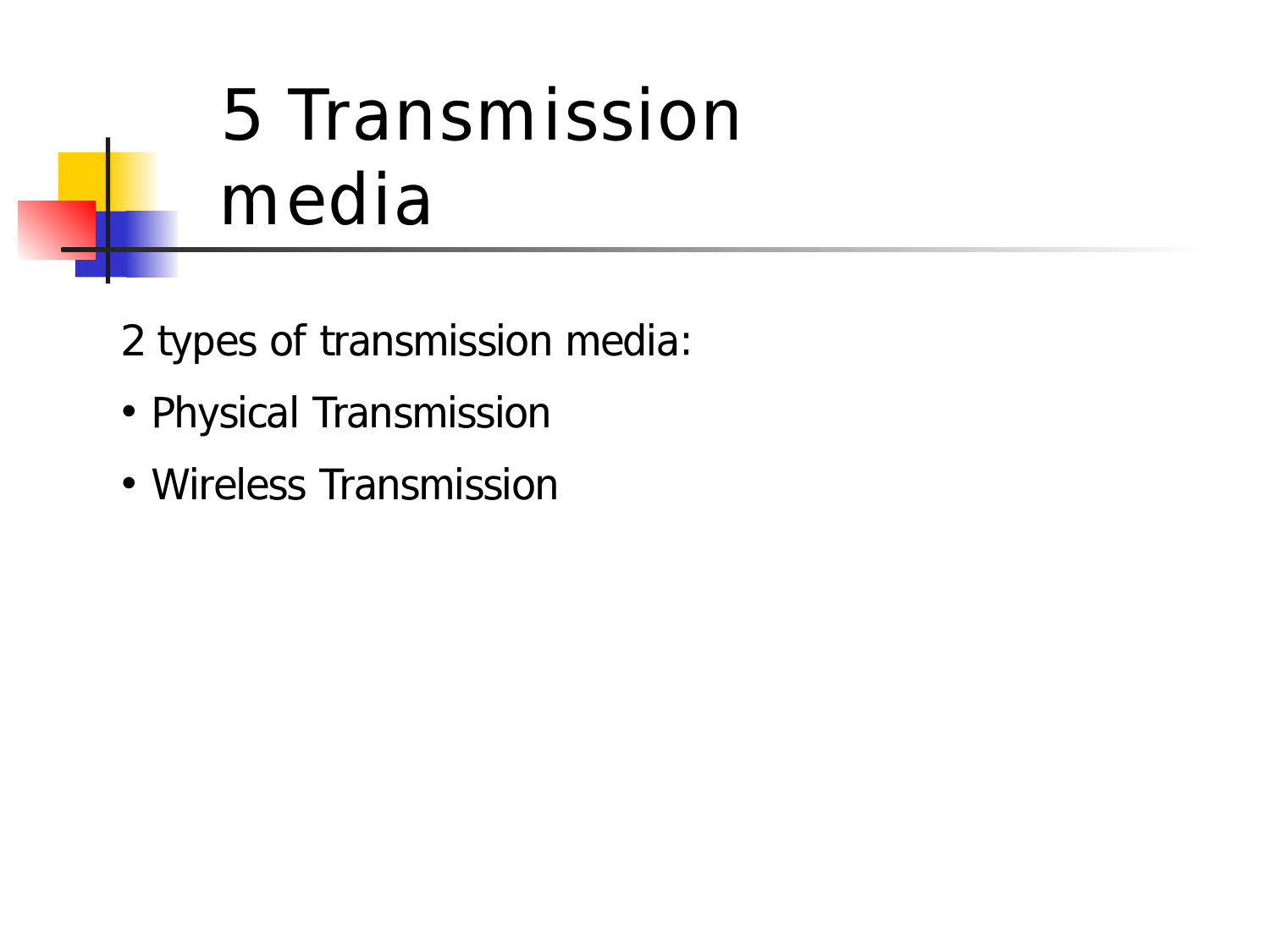

5 Transmission media

2 types of transmission media:
Physical Transmission
Wireless Transmission